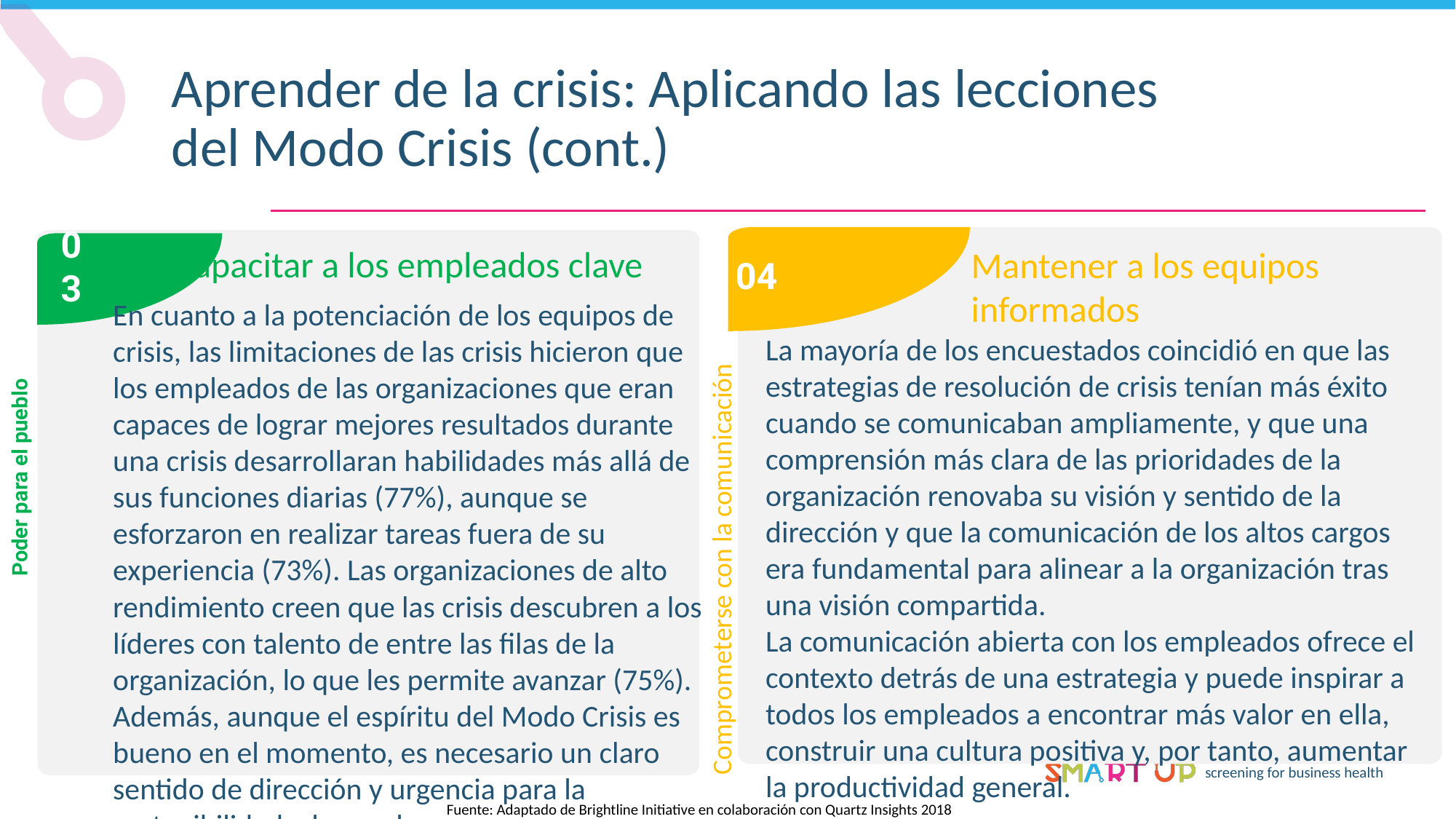

Aprender de la crisis: Aplicando las lecciones del Modo Crisis (cont.)

Capacitar a los empleados clave
Mantener a los equipos informados

03
04
En cuanto a la potenciación de los equipos de crisis, las limitaciones de las crisis hicieron que los empleados de las organizaciones que eran capaces de lograr mejores resultados durante una crisis desarrollaran habilidades más allá de sus funciones diarias (77%), aunque se esforzaron en realizar tareas fuera de su experiencia (73%). Las organizaciones de alto rendimiento creen que las crisis descubren a los líderes con talento de entre las filas de la organización, lo que les permite avanzar (75%). Además, aunque el espíritu del Modo Crisis es bueno en el momento, es necesario un claro sentido de dirección y urgencia para la sostenibilidad a largo plazo.
La mayoría de los encuestados coincidió en que las estrategias de resolución de crisis tenían más éxito cuando se comunicaban ampliamente, y que una comprensión más clara de las prioridades de la organización renovaba su visión y sentido de la dirección y que la comunicación de los altos cargos era fundamental para alinear a la organización tras una visión compartida.
La comunicación abierta con los empleados ofrece el contexto detrás de una estrategia y puede inspirar a todos los empleados a encontrar más valor en ella,
construir una cultura positiva y, por tanto, aumentar la productividad general.

Poder para el pueblo
Comprometerse con la comunicación
Fuente: Adaptado de Brightline Initiative en colaboración con Quartz Insights 2018